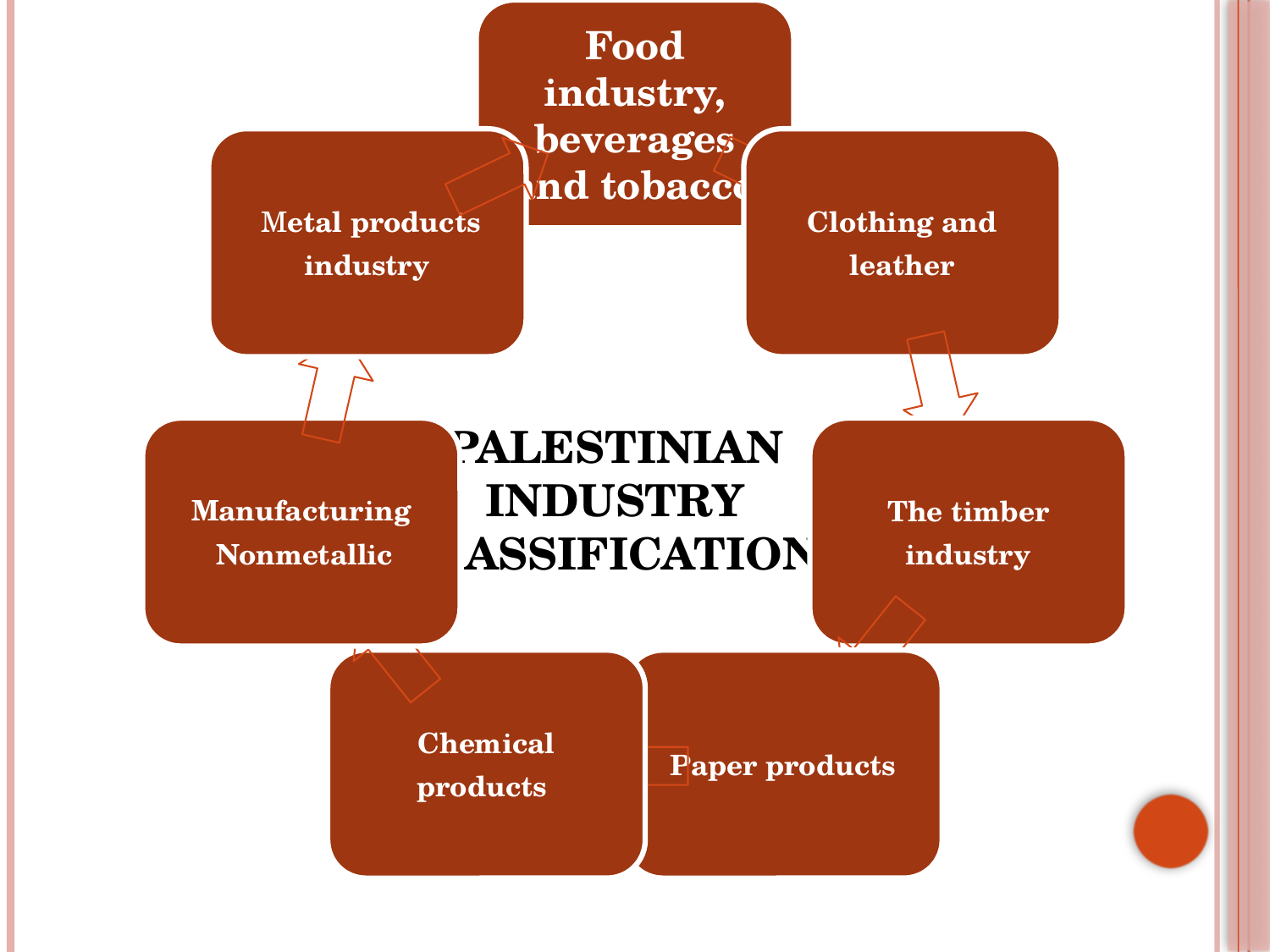

Food industry, beverages and tobacco
Paper products
Chemical products
Manufacturing Nonmetallic
# Palestinian Industry Classification